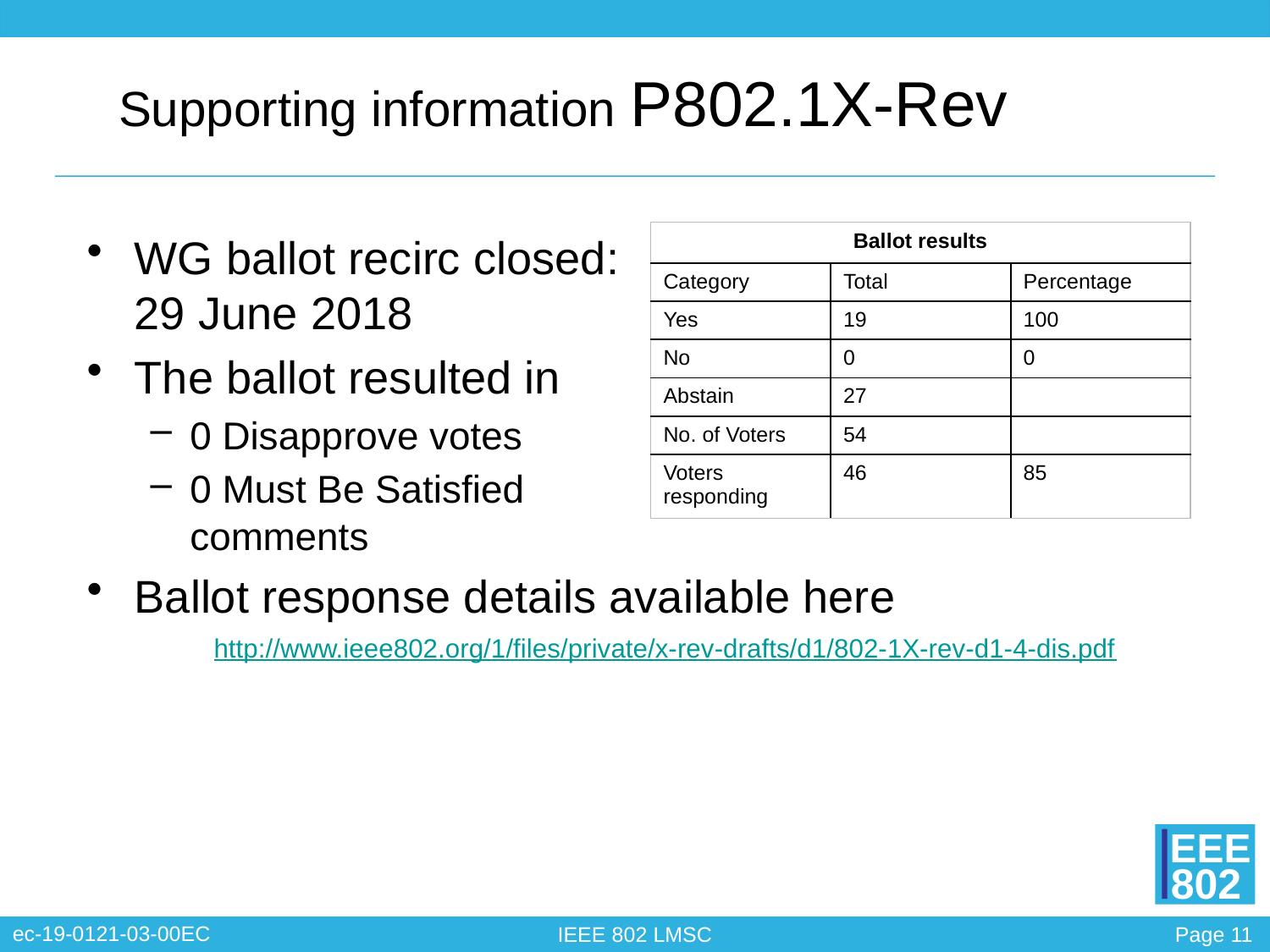

Supporting information P802.1X-Rev
WG ballot recirc closed:
29 June 2018
The ballot resulted in
0 Disapprove votes
0 Must Be Satisfied
comments
Ballot response details available here
 	http://www.ieee802.org/1/files/private/x-rev-drafts/d1/802-1X-rev-d1-4-dis.pdf

| Ballot results |  |  |
| --- | --- | --- |
| Category | Total | Percentage |
| Yes | 19 | 100 |
| No | 0 | 0 |
| Abstain | 27 |  |
| No. of Voters | 54 |  |
| Voters responding | 46 | 85 |